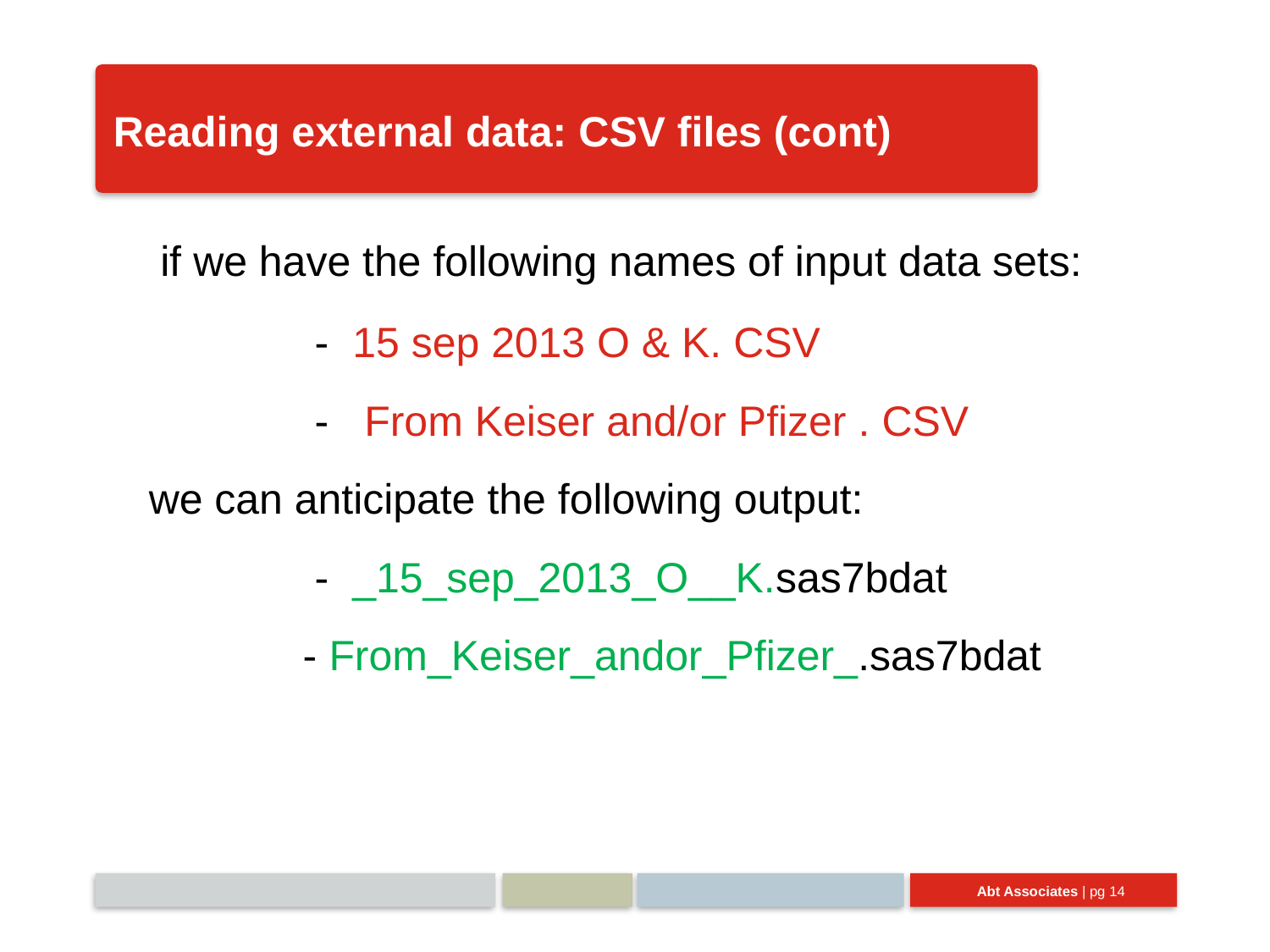

# Reading external data: CSV files (cont)
   if we have the following names of input data sets:
                 -  15 sep 2013 O & K. CSV
                 -   From Keiser and/or Pfizer . CSV
   we can anticipate the following output:
                 -  _15_sep_2013_O__K.sas7bdat
                - From_Keiser_andor_Pfizer_.sas7bdat